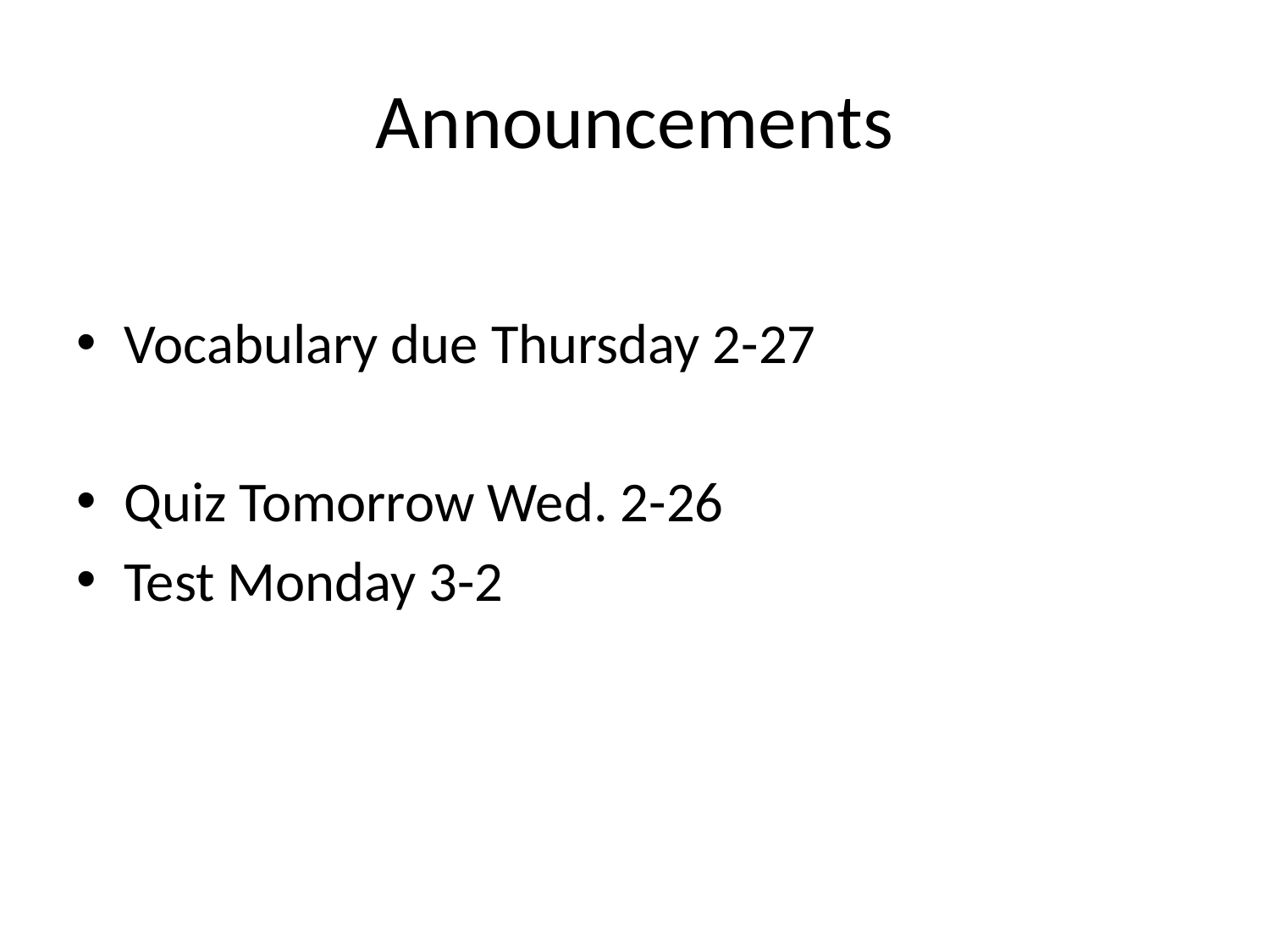

# Announcements

Vocabulary due Thursday 2-27

Quiz Tomorrow Wed. 2-26
Test Monday 3-2